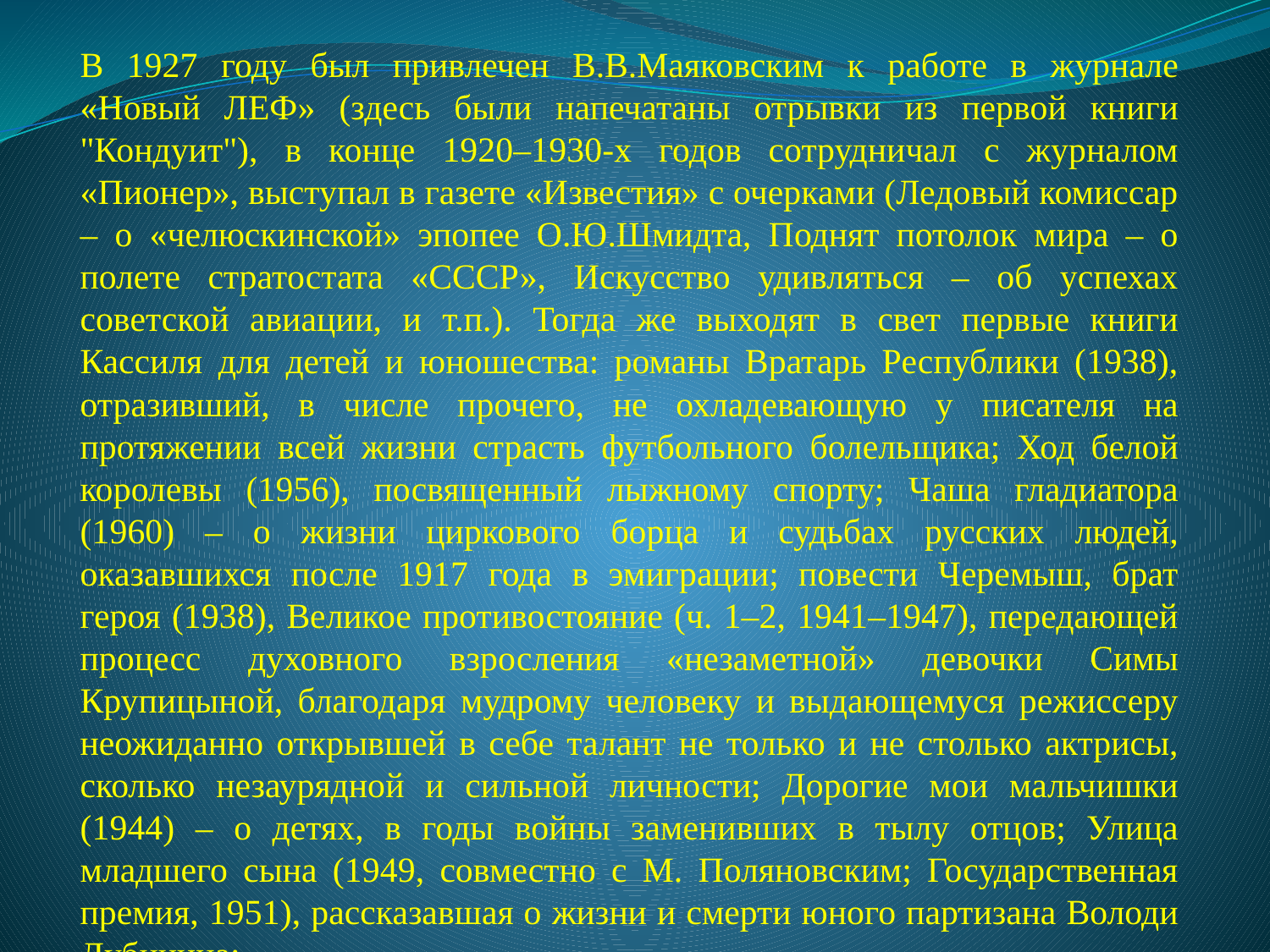

В 1927 году был привлечен В.В.Маяковским к работе в журнале «Новый ЛЕФ» (здесь были напечатаны отрывки из первой книги "Кондуит"), в конце 1920–1930-х годов сотрудничал с журналом «Пионер», выступал в газете «Известия» с очерками (Ледовый комиссар – о «челюскинской» эпопее О.Ю.Шмидта, Поднят потолок мира – о полете стратостата «СССР», Искусство удивляться – об успехах советской авиации, и т.п.). Тогда же выходят в свет первые книги Кассиля для детей и юношества: романы Вратарь Республики (1938), отразивший, в числе прочего, не охладевающую у писателя на протяжении всей жизни страсть футбольного болельщика; Ход белой королевы (1956), посвященный лыжному спорту; Чаша гладиатора (1960) – о жизни циркового борца и судьбах русских людей, оказавшихся после 1917 года в эмиграции; повести Черемыш, брат героя (1938), Великое противостояние (ч. 1–2, 1941–1947), передающей процесс духовного взросления «незаметной» девочки Симы Крупицыной, благодаря мудрому человеку и выдающемуся режиссеру неожиданно открывшей в себе талант не только и не столько актрисы, сколько незаурядной и сильной личности; Дорогие мои мальчишки (1944) – о детях, в годы войны заменивших в тылу отцов; Улица младшего сына (1949, совместно с М. Поляновским; Государственная премия, 1951), рассказавшая о жизни и смерти юного партизана Володи Дубинина;